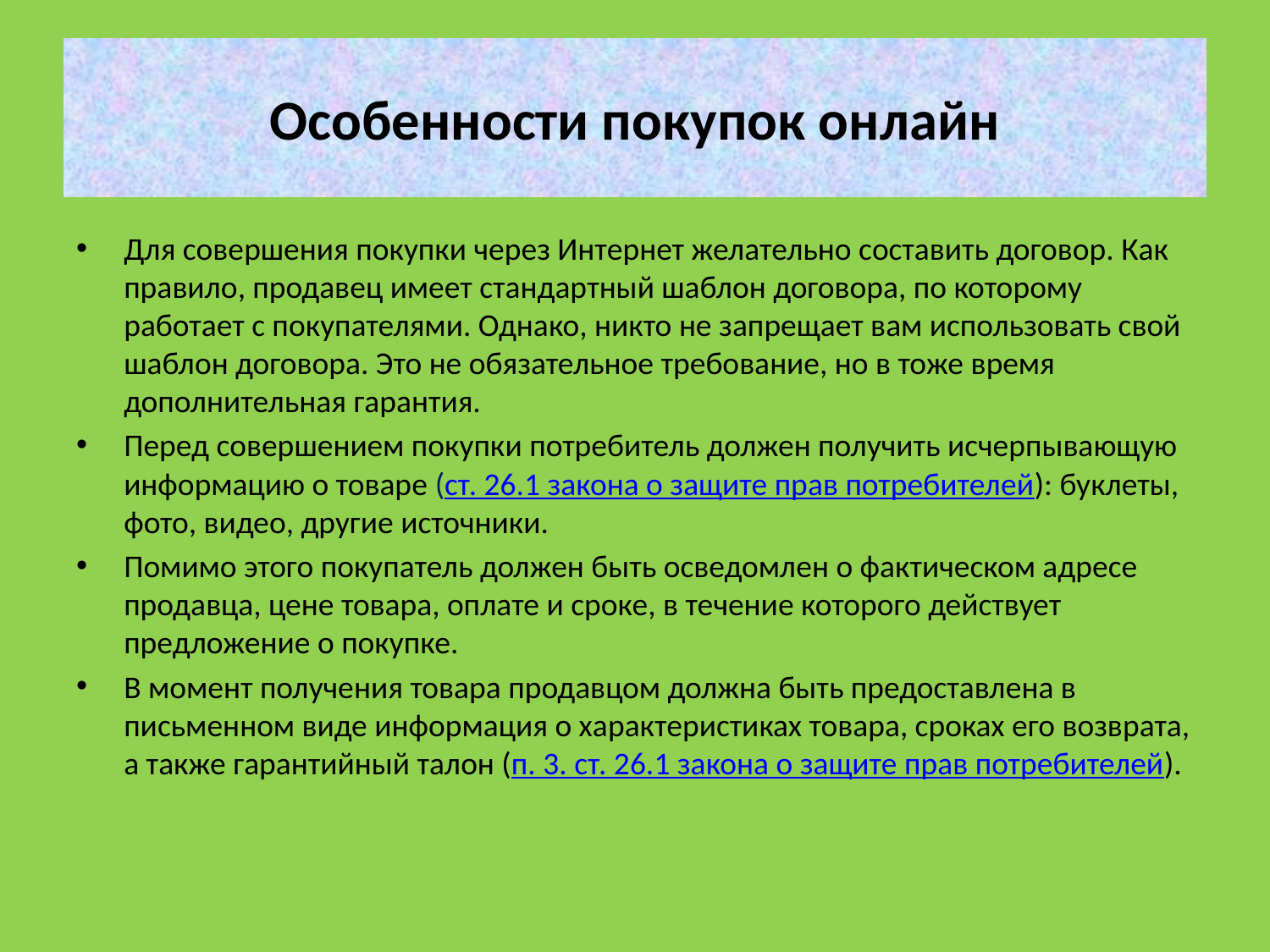

# Особенности покупок онлайн
Для совершения покупки через Интернет желательно составить договор. Как правило, продавец имеет стандартный шаблон договора, по которому работает с покупателями. Однако, никто не запрещает вам использовать свой шаблон договора. Это не обязательное требование, но в тоже время дополнительная гарантия.
Перед совершением покупки потребитель должен получить исчерпывающую информацию о товаре (ст. 26.1 закона о защите прав потребителей): буклеты, фото, видео, другие источники.
Помимо этого покупатель должен быть осведомлен о фактическом адресе продавца, цене товара, оплате и сроке, в течение которого действует предложение о покупке.
В момент получения товара продавцом должна быть предоставлена в письменном виде информация о характеристиках товара, сроках его возврата, а также гарантийный талон (п. 3. ст. 26.1 закона о защите прав потребителей).